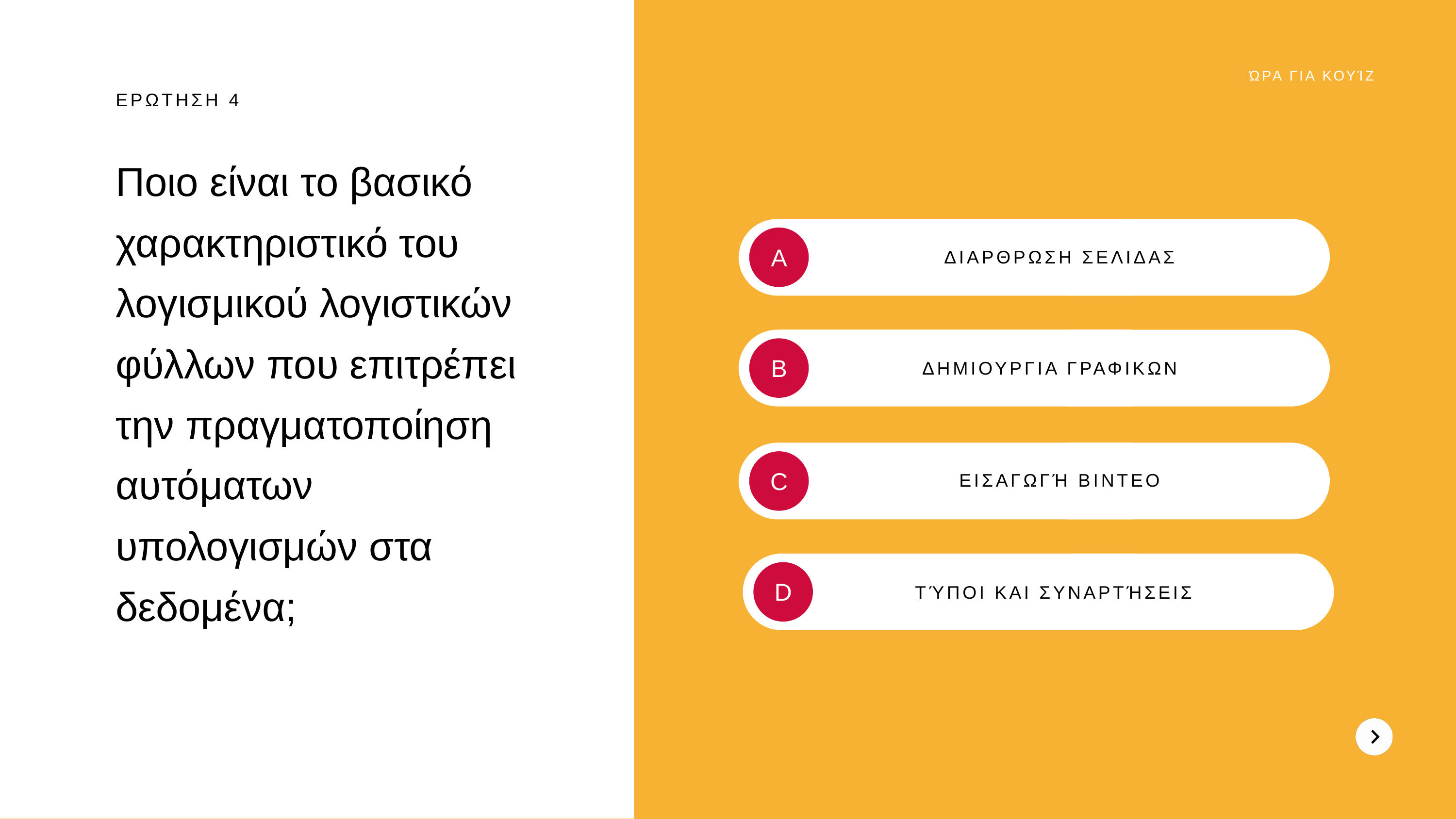

ΏΡΑ ΓΙΑ ΚΟΥΊΖ
ΕΡΩΤΗΣΗ 4
Ποιο είναι το βασικό χαρακτηριστικό του λογισμικού λογιστικών φύλλων που επιτρέπει την πραγματοποίηση αυτόματων υπολογισμών στα δεδομένα;

A
ΔΙΑΡΘΡΩΣΗ ΣΕΛΙΔΑΣ

B
ΔΗΜΙΟΥΡΓΙΑ ΓΡΑΦΙΚΩΝ

C
ΕΙΣΑΓΩΓΉ ΒΙΝΤΕΟ

D
ΤΎΠΟΙ ΚΑΙ ΣΥΝΑΡΤΉΣΕΙΣ